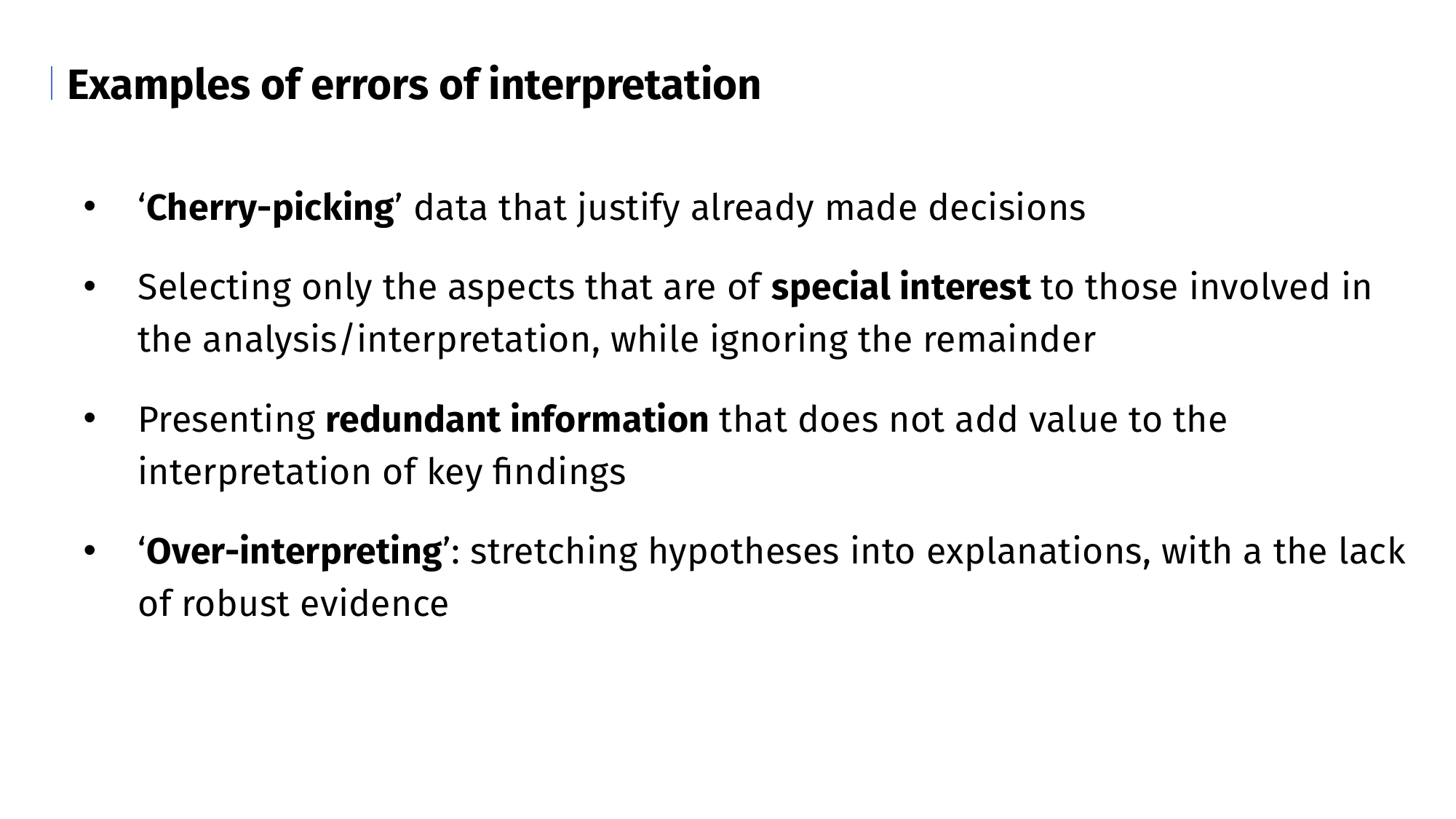

Examples of errors of interpretation
‘Cherry-picking’ data that justify already made decisions
Selecting only the aspects that are of special interest to those involved in the analysis/interpretation, while ignoring the remainder
Presenting redundant information that does not add value to the interpretation of key findings
‘Over-interpreting’: stretching hypotheses into explanations, with a the lack of robust evidence